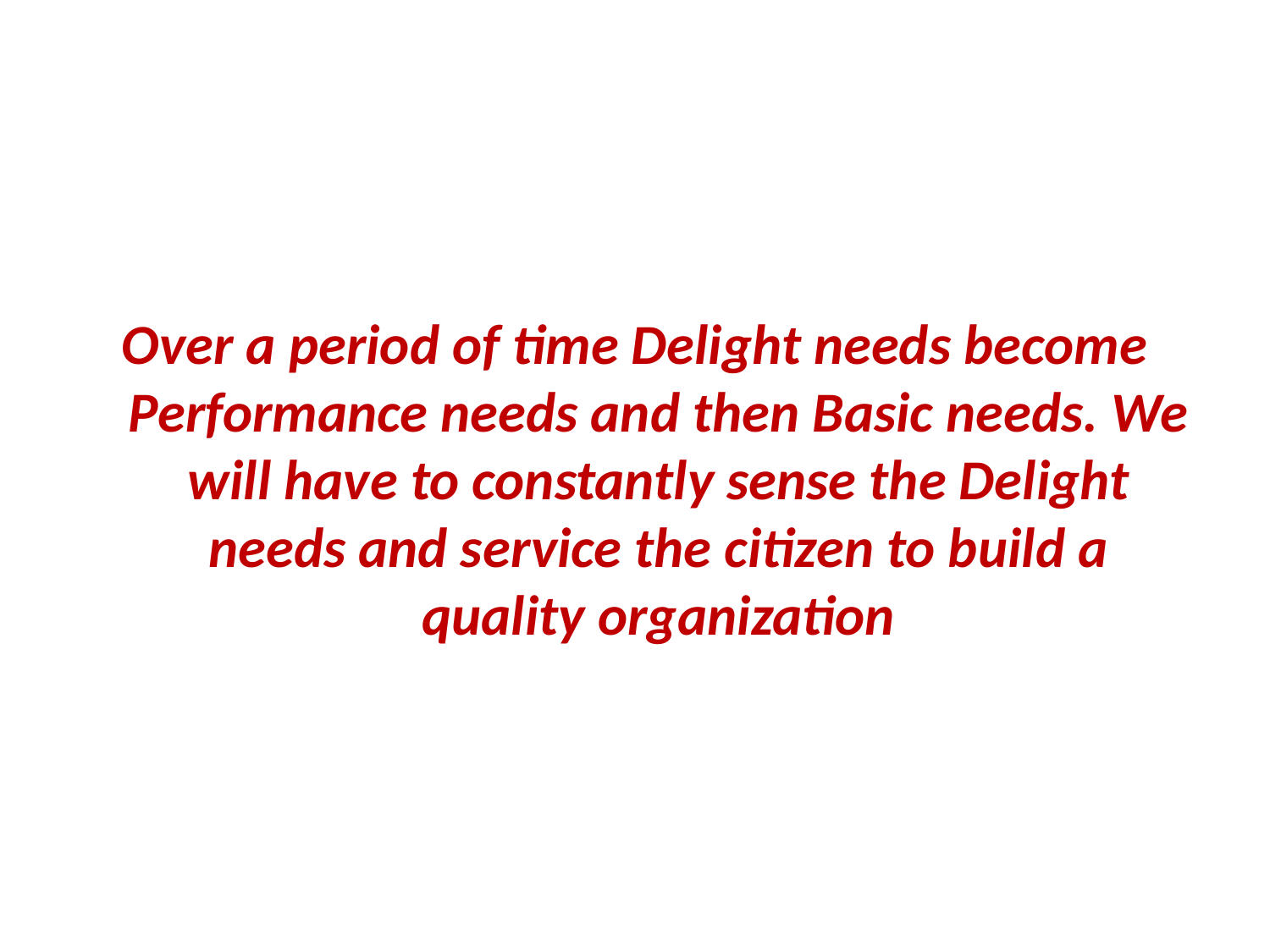

#

Over a period of time Delight needs become Performance needs and then Basic needs. We will have to constantly sense the Delight needs and service the citizen to build a quality organization